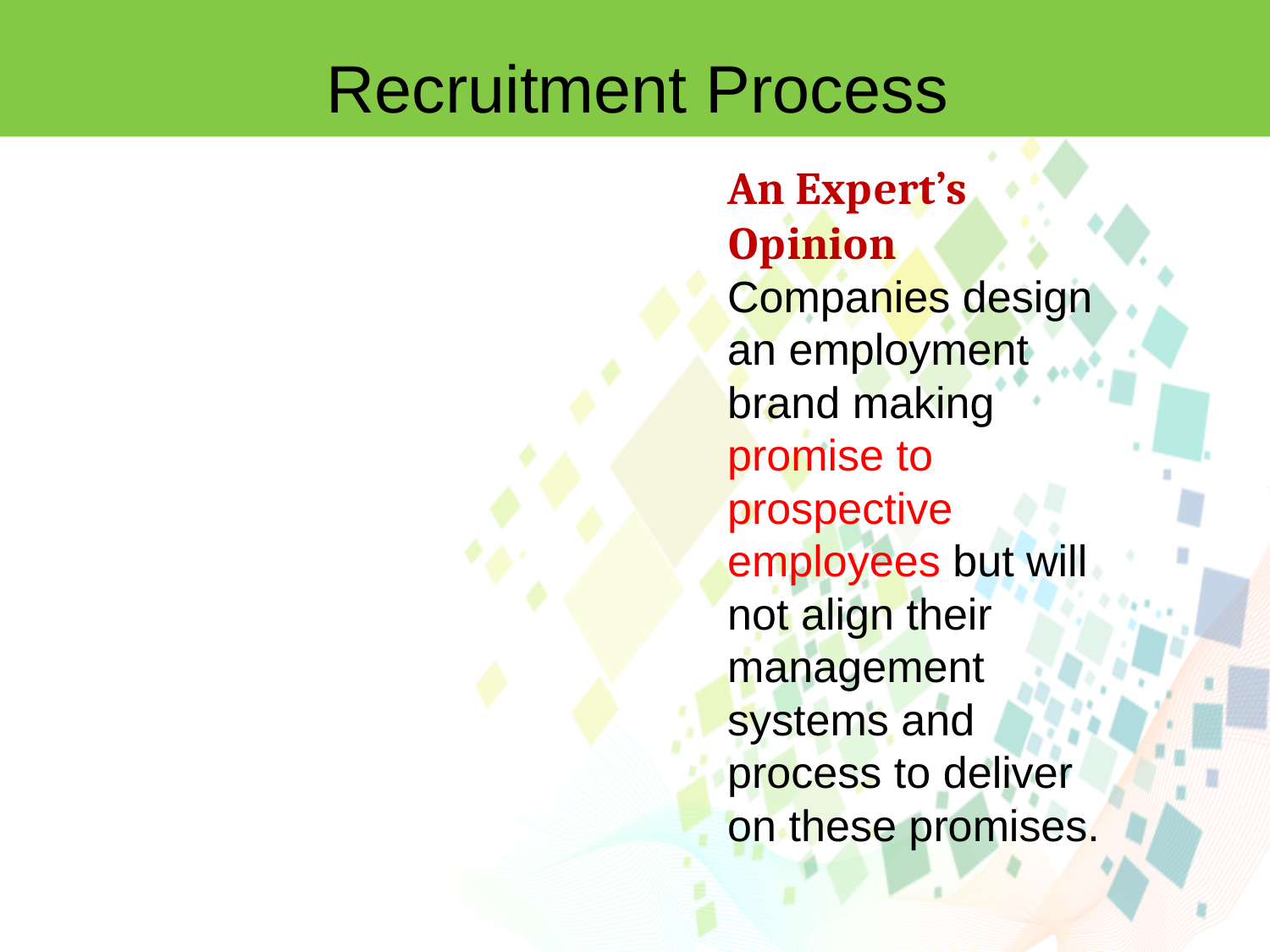

Recruitment Process
An Expert’s Opinion
Companies design an employment brand making promise to prospective employees but will not align their management systems and process to deliver on these promises.